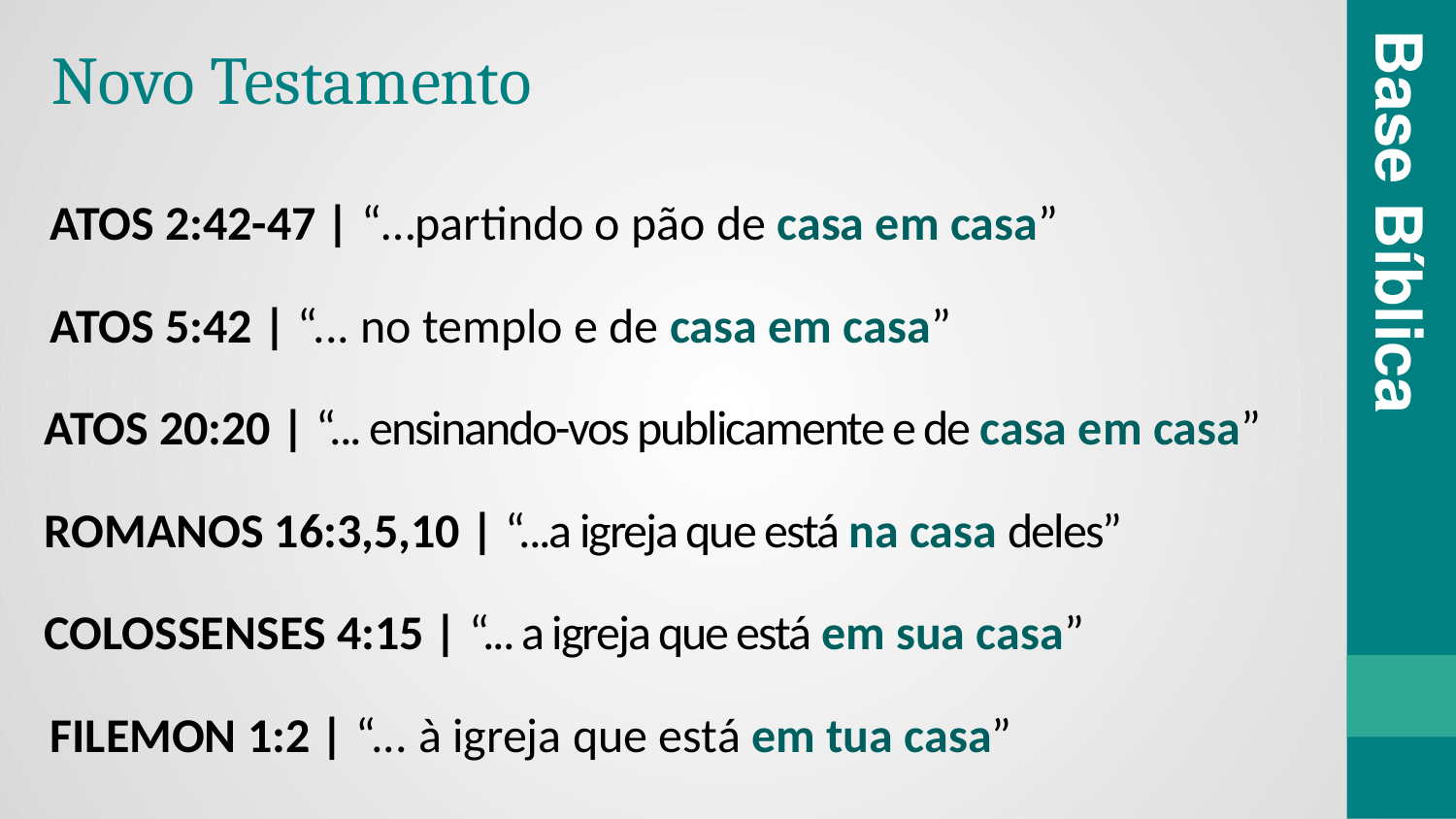

# Novo Testamento
ATOS 2:42-47 | “…partindo o pão de casa em casa”
Base Bíblica
ATOS 5:42 | “... no templo e de casa em casa”
ATOS 20:20 | “... ensinando-vos publicamente e de casa em casa”
ROMANOS 16:3,5,10 | “...a igreja que está na casa deles”
COLOSSENSES 4:15 | “... a igreja que está em sua casa”
FILEMON 1:2 | “... à igreja que está em tua casa”